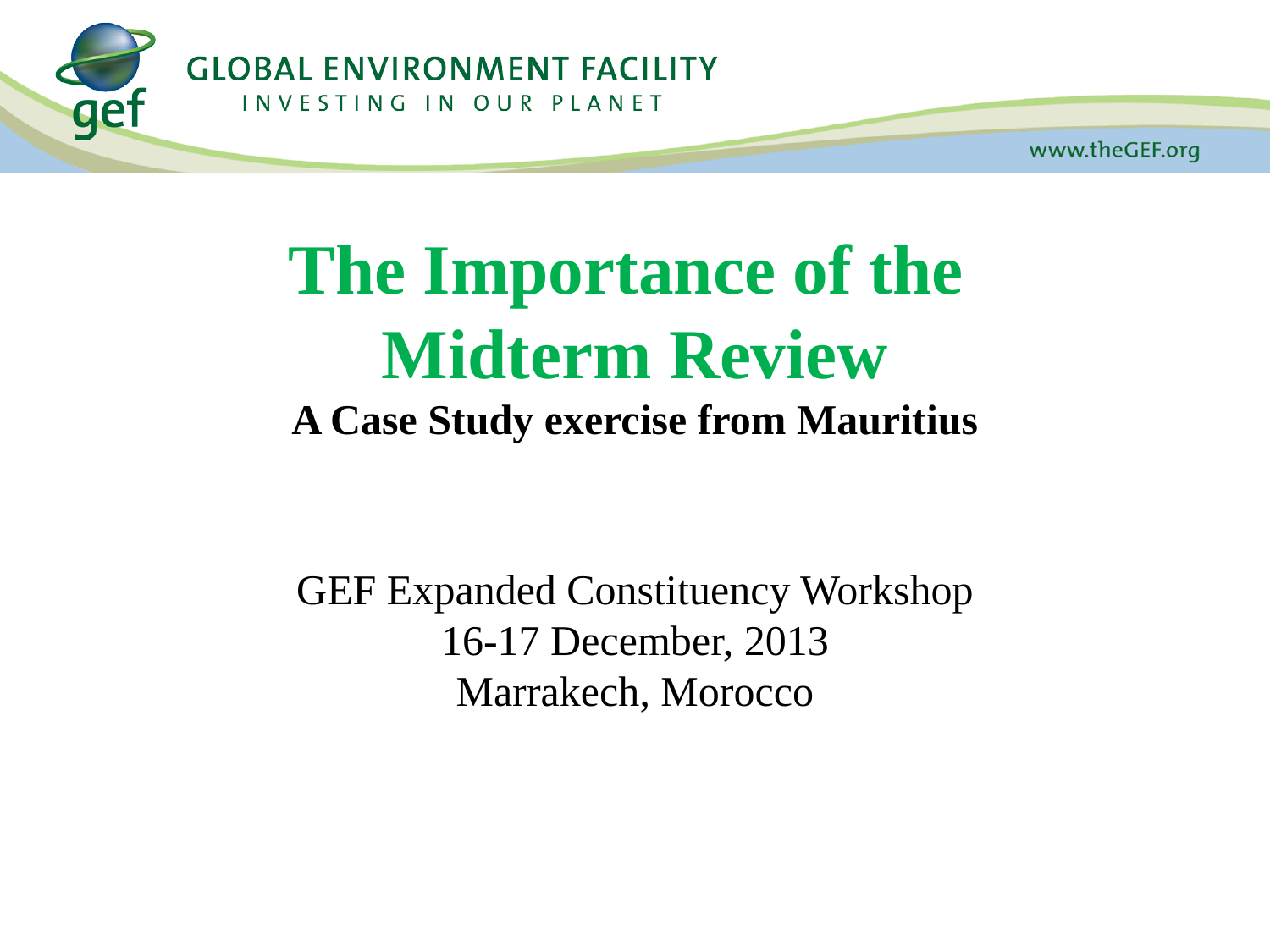

# The Importance of the Midterm Review A Case Study exercise from Mauritius

GEF Expanded Constituency Workshop
16-17 December, 2013
Marrakech, Morocco